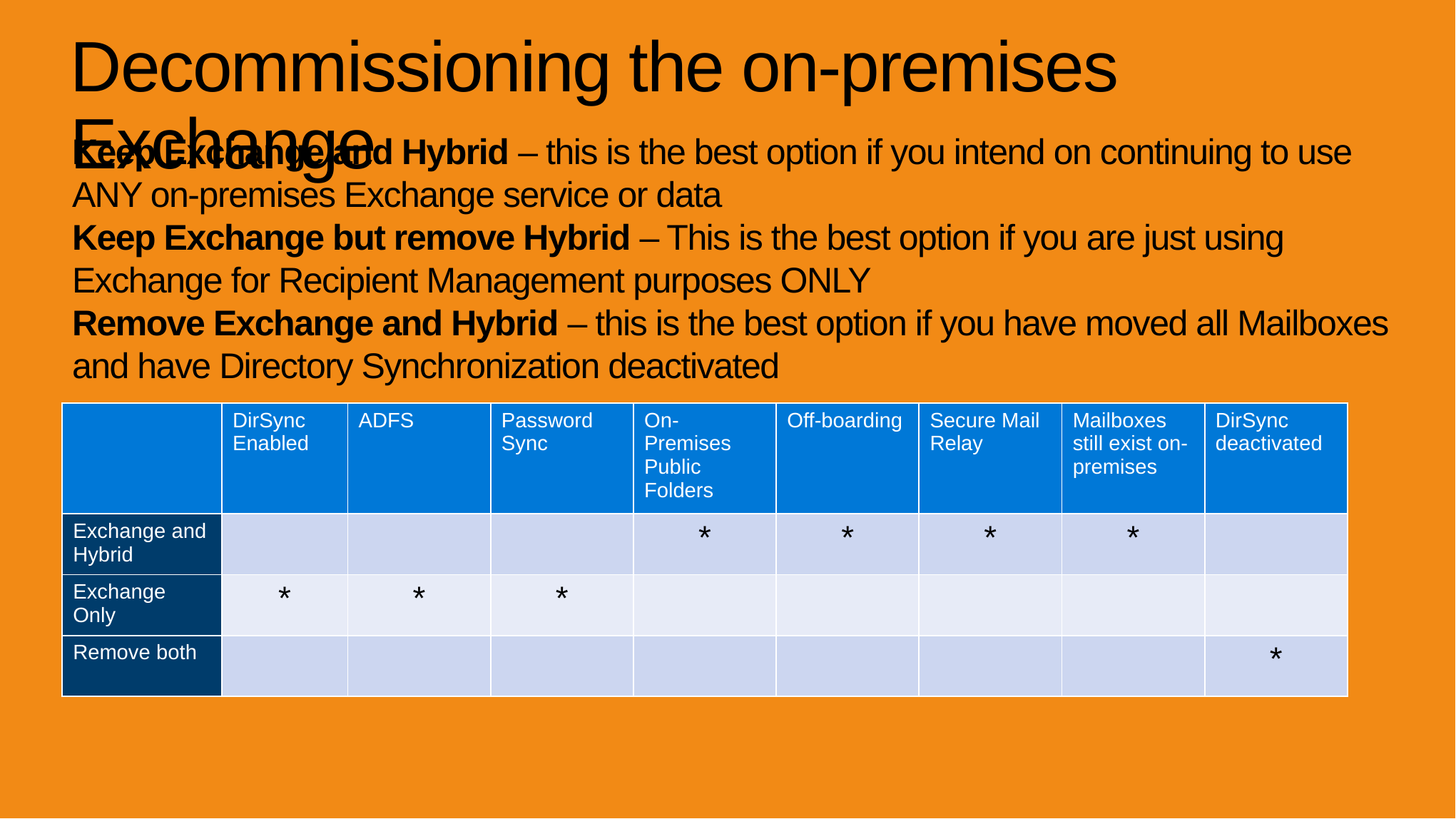

# Decommissioning the on-premises Exchange
Keep Exchange and Hybrid – this is the best option if you intend on continuing to use ANY on-premises Exchange service or data
Keep Exchange but remove Hybrid – This is the best option if you are just using Exchange for Recipient Management purposes ONLY
Remove Exchange and Hybrid – this is the best option if you have moved all Mailboxes and have Directory Synchronization deactivated
|  | DirSync Enabled | ADFS | Password Sync | On-Premises Public Folders | Off-boarding | Secure Mail Relay | Mailboxes still exist on-premises | DirSync deactivated |
| --- | --- | --- | --- | --- | --- | --- | --- | --- |
| Exchange and Hybrid |  |  |  | \* | \* | \* | \* |  |
| Exchange Only | \* | \* | \* |  |  |  |  |  |
| Remove both |  |  |  |  |  |  |  | \* |